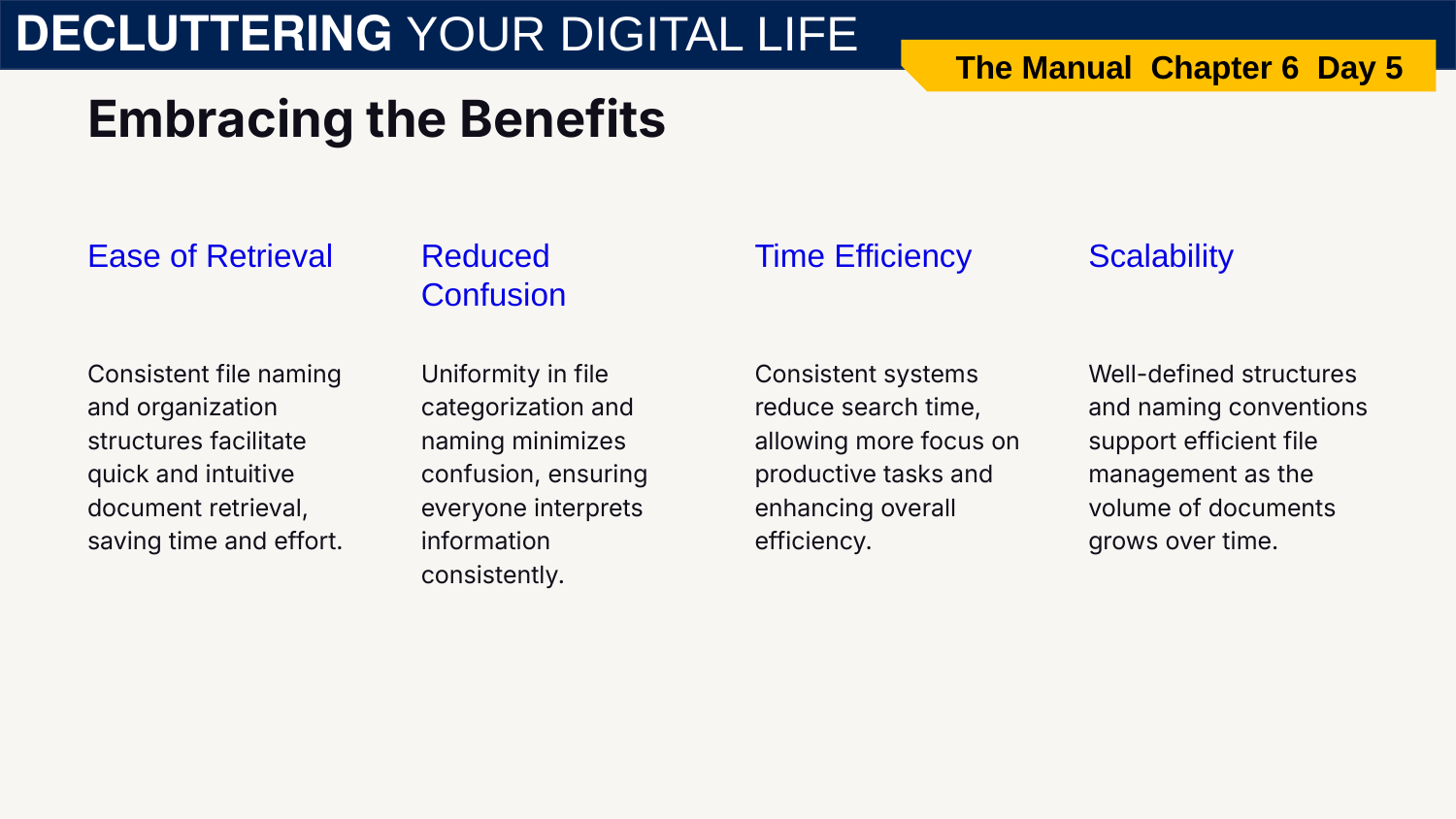

DECLUTTERING YOUR DIGITAL LIFE
The Manual  Chapter 6  Day 5

# Embracing the Benefits
Ease of Retrieval
Reduced Confusion
Time Efficiency
Scalability
Consistent file naming and organization structures facilitate quick and intuitive document retrieval, saving time and effort.
Uniformity in file categorization and naming minimizes confusion, ensuring everyone interprets information consistently.
Consistent systems reduce search time, allowing more focus on productive tasks and enhancing overall efficiency.
Well-defined structures and naming conventions support efficient file management as the volume of documents grows over time.